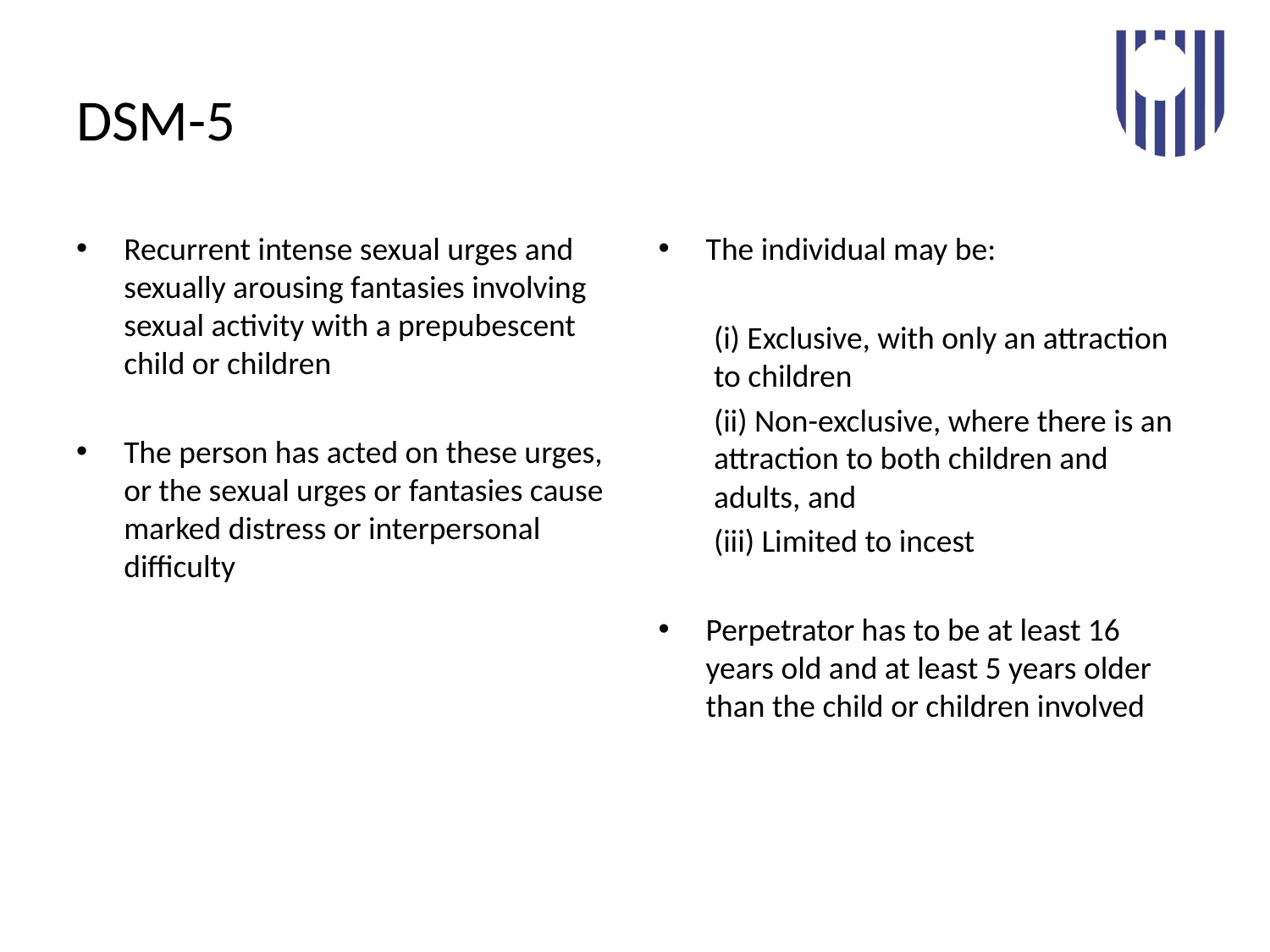

# DSM-5
Recurrent intense sexual urges and sexually arousing fantasies involving sexual activity with a prepubescent child or children

The person has acted on these urges, or the sexual urges or fantasies cause marked distress or interpersonal difficulty

The individual may be:

(i) Exclusive, with only an attraction to children
(ii) Non-exclusive, where there is an attraction to both children and adults, and
(iii) Limited to incest

Perpetrator has to be at least 16 years old and at least 5 years older than the child or children involved